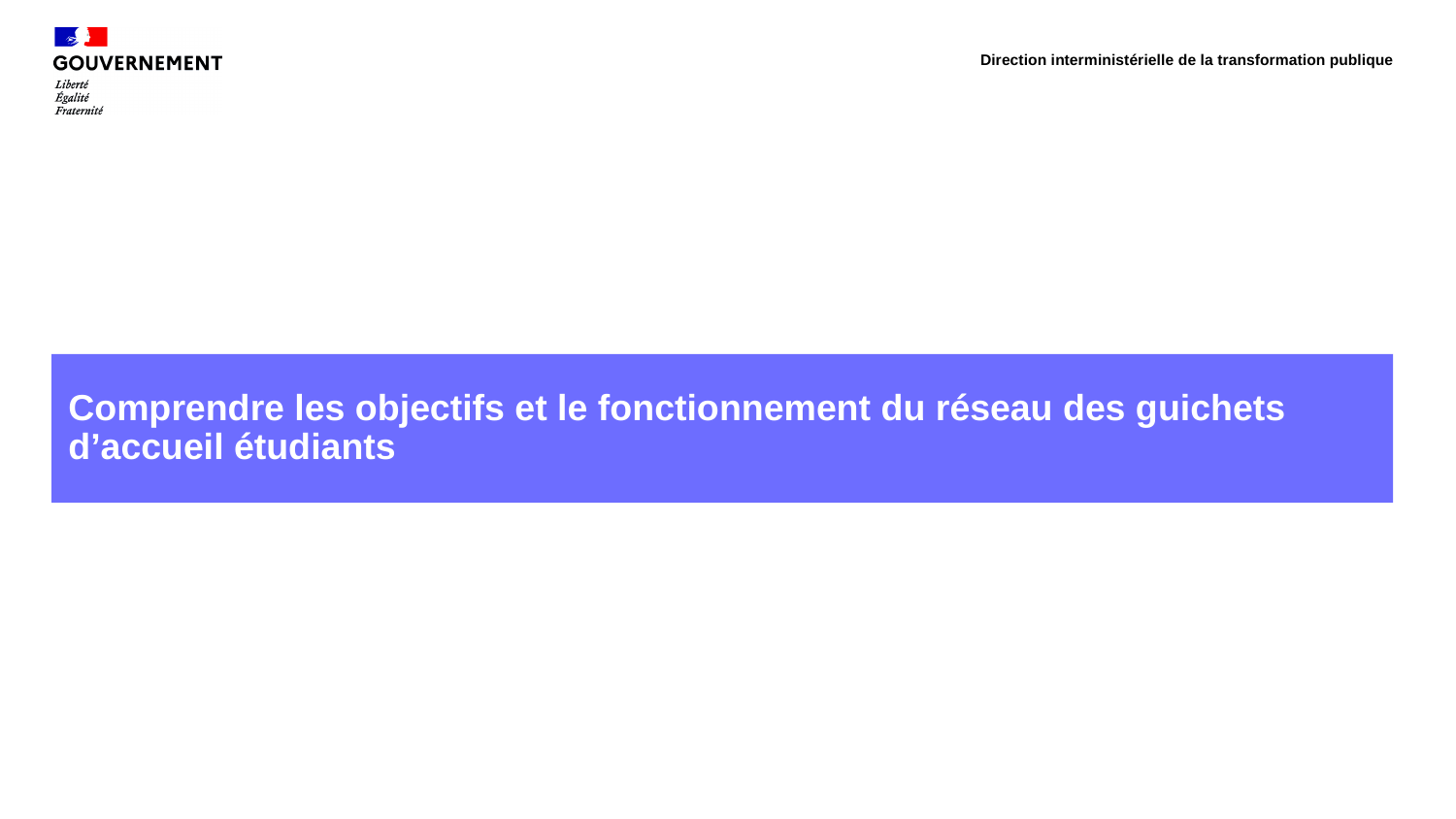

Direction interministérielle de la transformation publique
# Comprendre les objectifs et le fonctionnement du réseau des guichets d’accueil étudiants